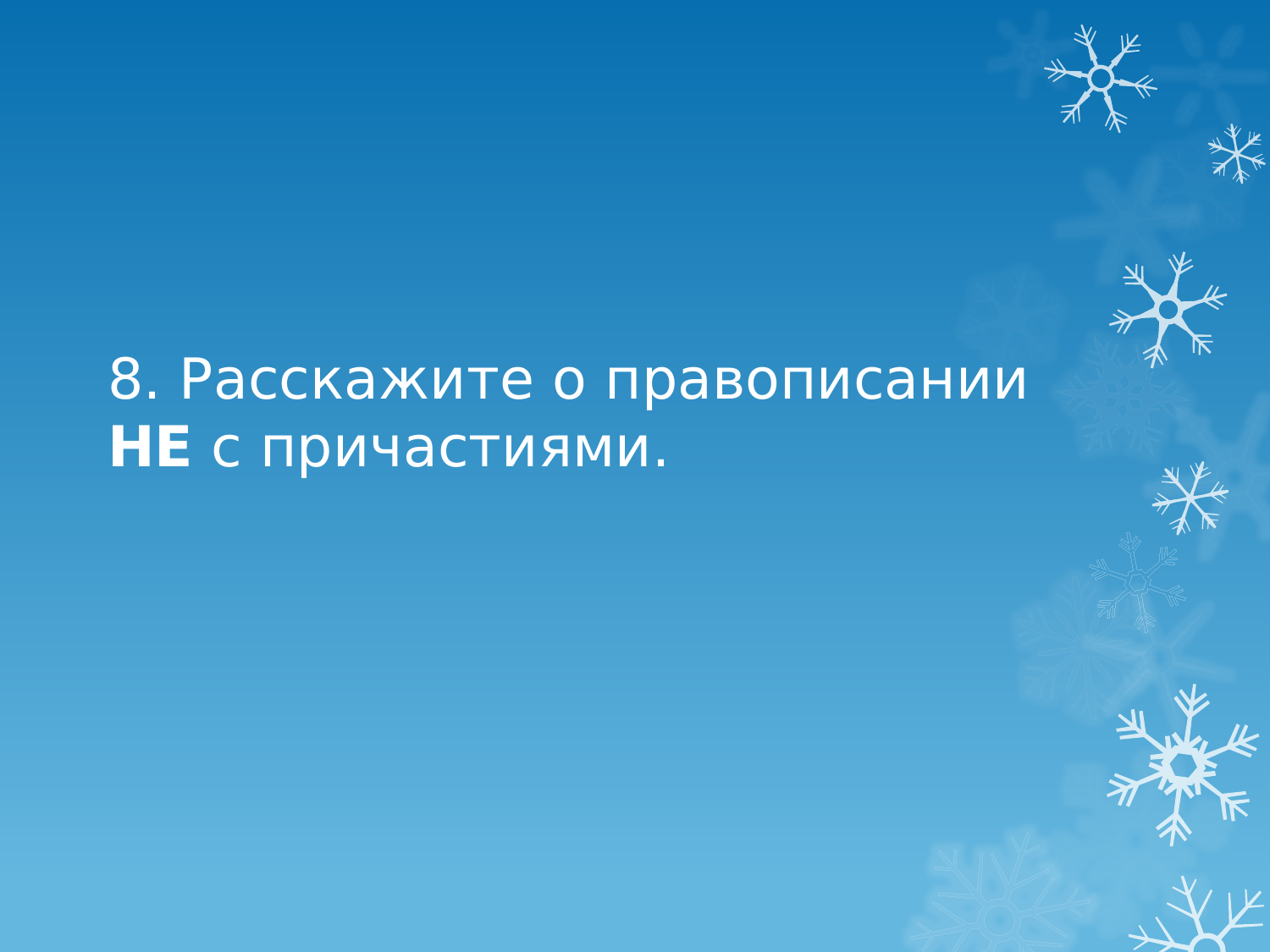

# 8. Расскажите о правописании НЕ с причастиями.